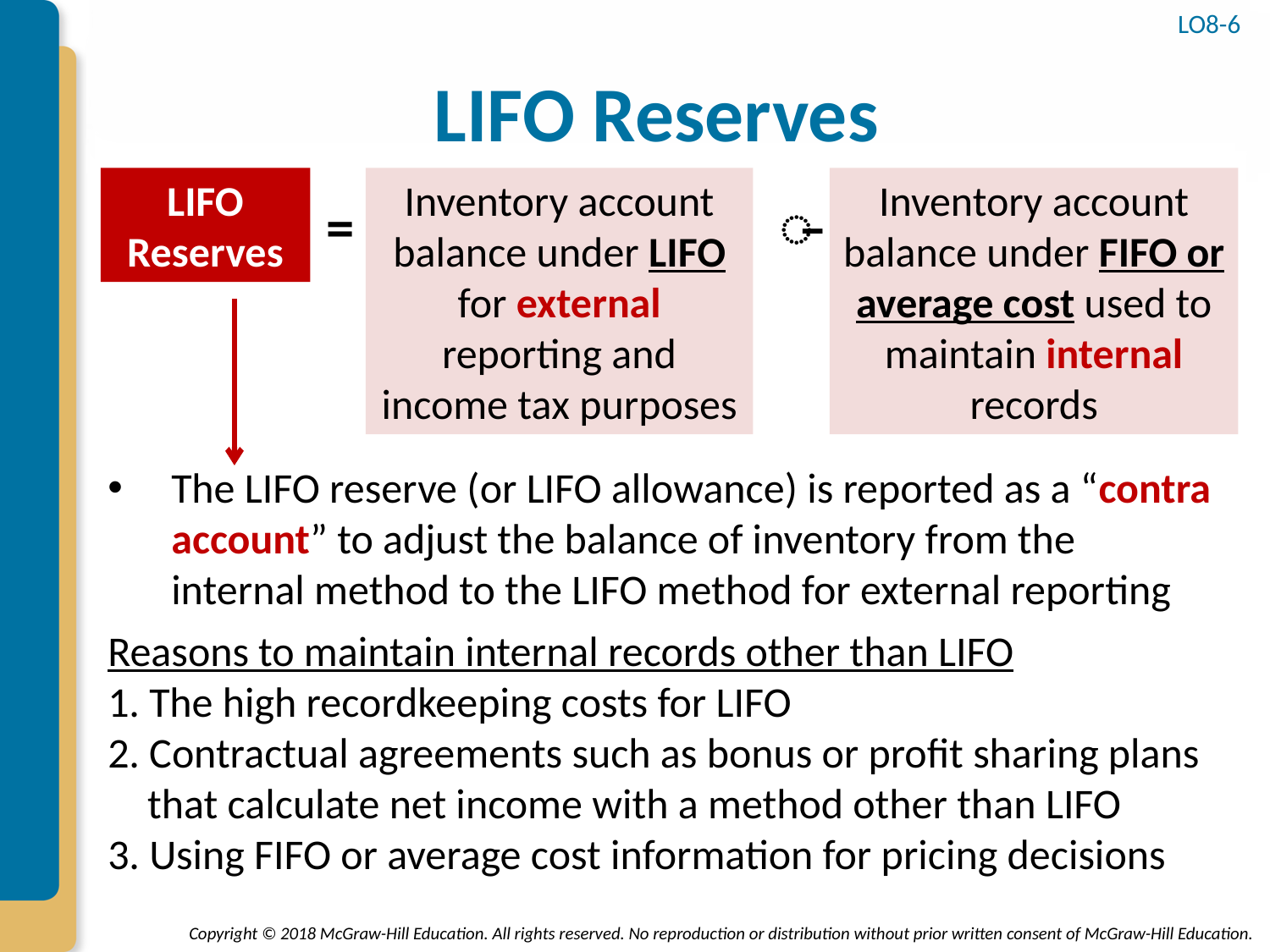

LO8-6
# LIFO Reserves
LIFO Reserves
Inventory account balance under LIFO for external reporting and income tax purposes
Inventory account balance under FIFO or average cost used to maintain internal records
=
̶
The LIFO reserve (or LIFO allowance) is reported as a “contra account” to adjust the balance of inventory from the internal method to the LIFO method for external reporting
Reasons to maintain internal records other than LIFO
1. The high recordkeeping costs for LIFO
2. Contractual agreements such as bonus or profit sharing plans that calculate net income with a method other than LIFO
3. Using FIFO or average cost information for pricing decisions